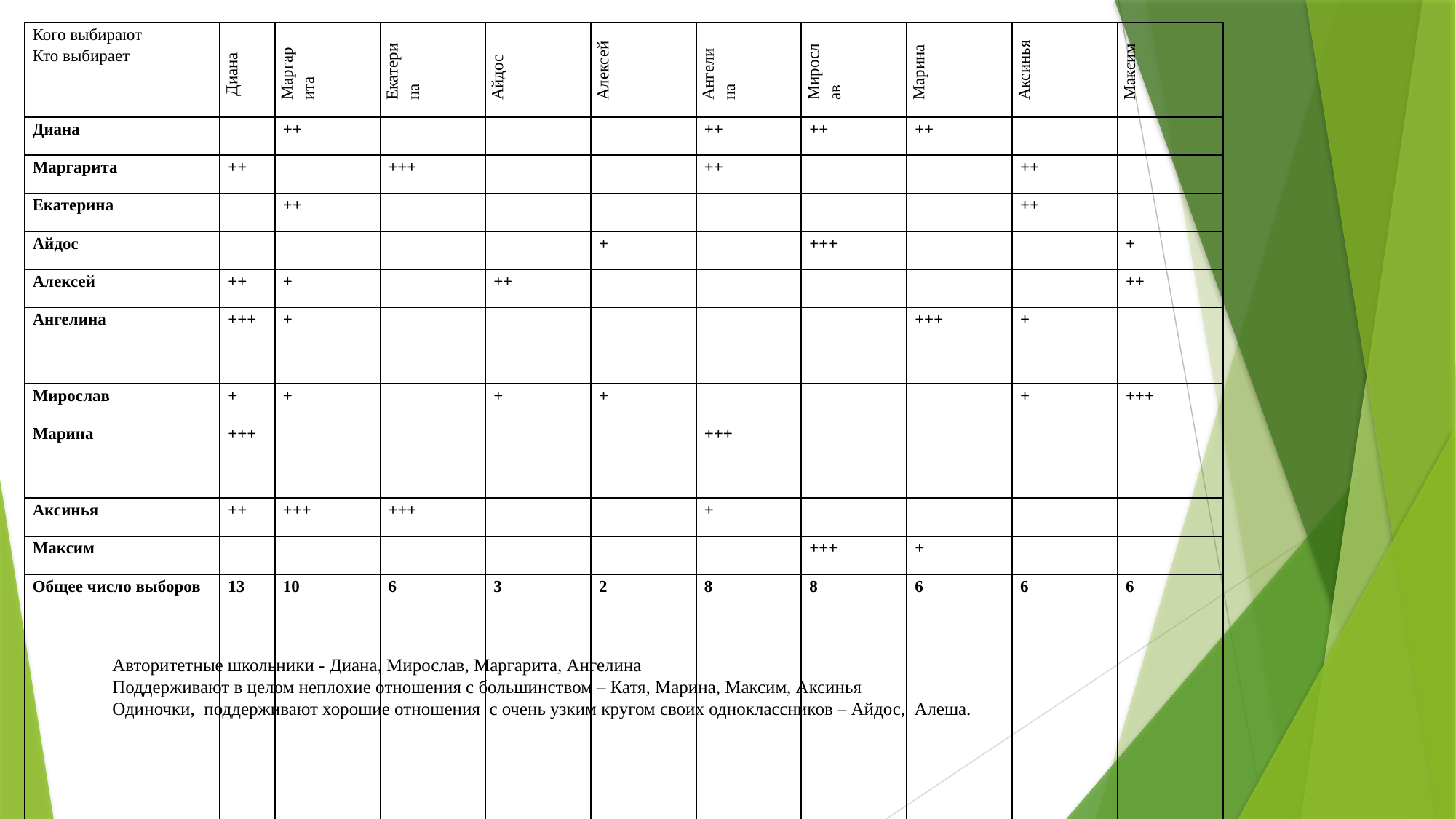

| Кого выбирают Кто выбирает | Диана | Маргарита | Екатерина | Айдос | Алексей | Ангелина | Мирослав | Марина | Аксинья | Максим |
| --- | --- | --- | --- | --- | --- | --- | --- | --- | --- | --- |
| Диана |  | ++ |  |  |  | ++ | ++ | ++ |  |  |
| Маргарита | ++ |  | +++ |  |  | ++ |  |  | ++ |  |
| Екатерина |  | ++ |  |  |  |  |  |  | ++ |  |
| Айдос |  |  |  |  | + |  | +++ |  |  | + |
| Алексей | ++ | + |  | ++ |  |  |  |  |  | ++ |
| Ангелина | +++ | + |  |  |  |  |  | +++ | + |  |
| Мирослав | + | + |  | + | + |  |  |  | + | +++ |
| Марина | +++ |  |  |  |  | +++ |  |  |  |  |
| Аксинья | ++ | +++ | +++ |  |  | + |  |  |  |  |
| Максим |  |  |  |  |  |  | +++ | + |  |  |
| Общее число выборов | 13 | 10 | 6 | 3 | 2 | 8 | 8 | 6 | 6 | 6 |

Авторитетные школьники - Диана, Мирослав, Маргарита, Ангелина
Поддерживают в целом неплохие отношения с большинством – Катя, Марина, Максим, Аксинья
Одиночки,  поддерживают хорошие отношения  с очень узким кругом своих одноклассников – Айдос,  Алеша.